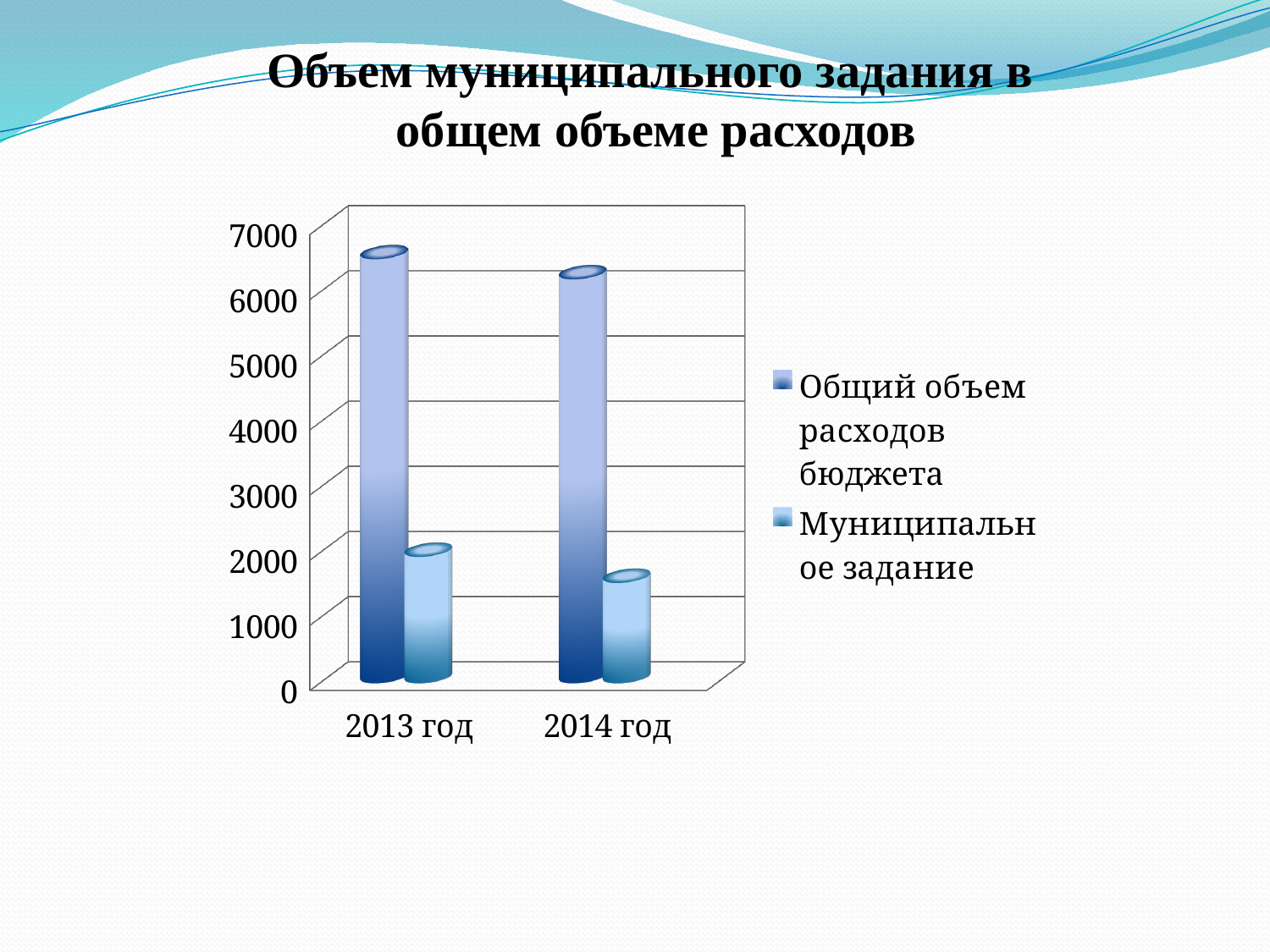

Объем муниципального задания в
общем объеме расходов

[unsupported chart]